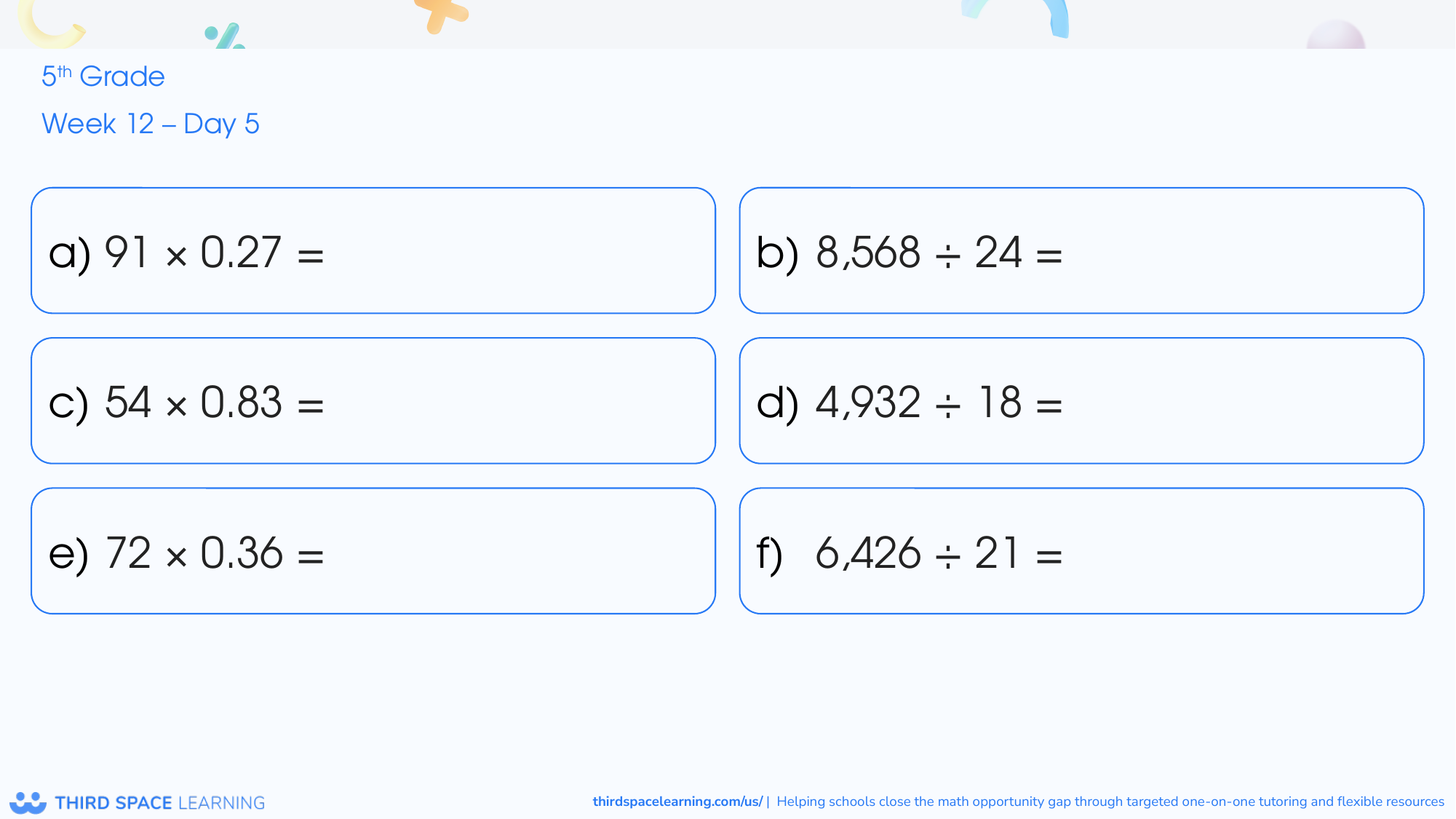

5th Grade
Week 12 – Day 5
91 × 0.27 =
8,568 ÷ 24 =
54 × 0.83 =
4,932 ÷ 18 =
72 × 0.36 =
6,426 ÷ 21 =